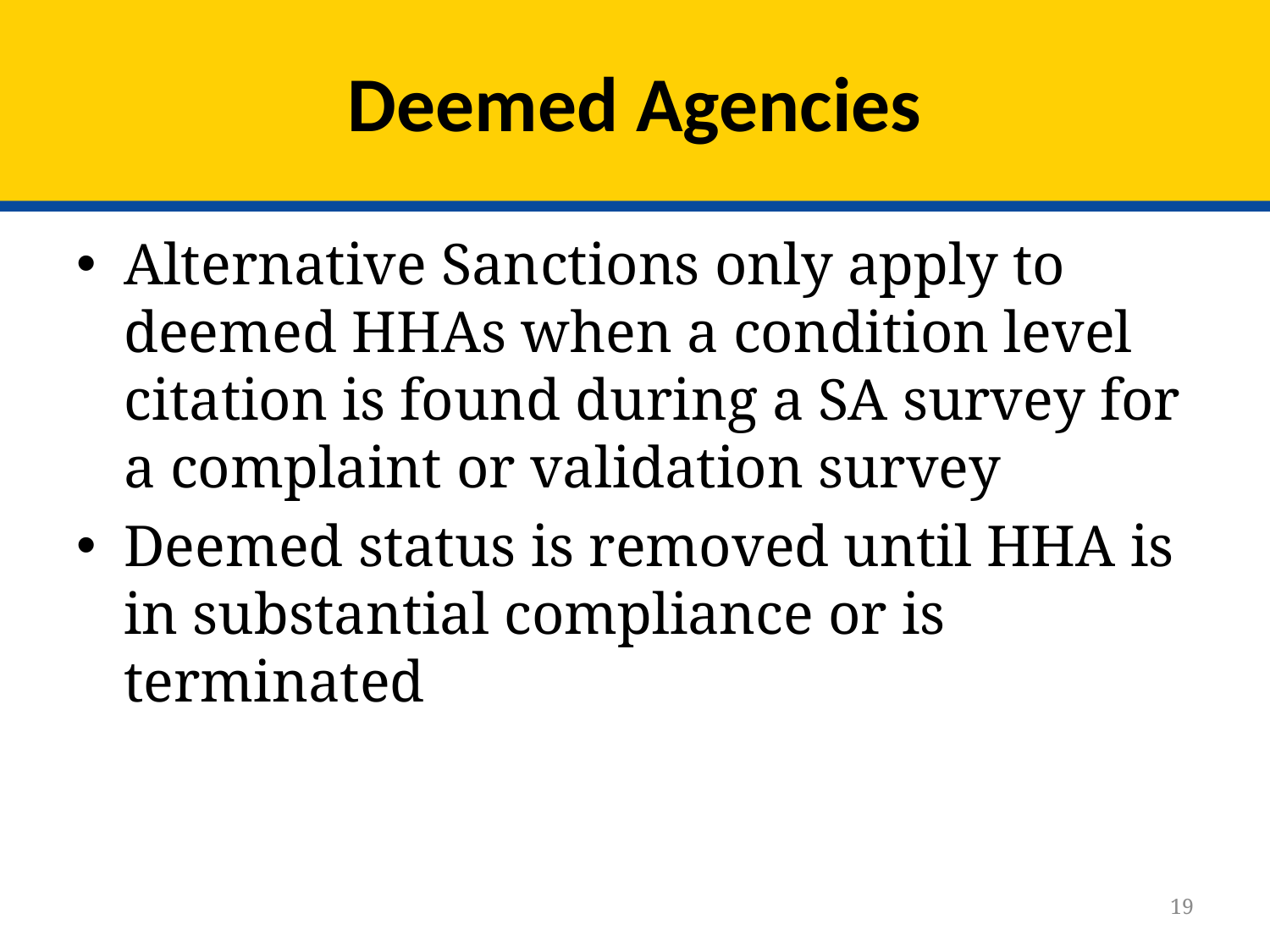

# Deemed Agencies
Alternative Sanctions only apply to deemed HHAs when a condition level citation is found during a SA survey for a complaint or validation survey
Deemed status is removed until HHA is in substantial compliance or is terminated
19